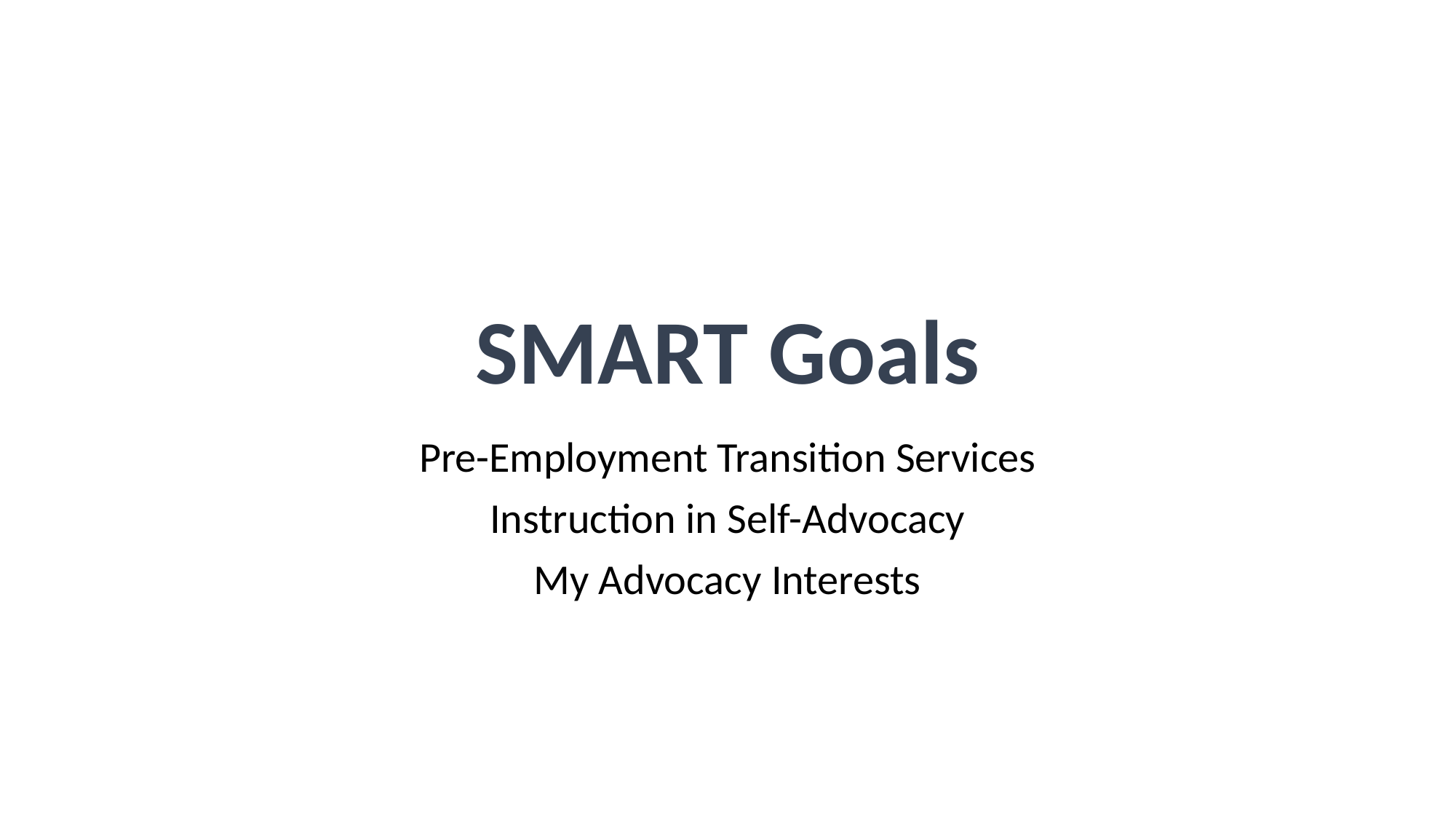

# SMART Goals
Pre-Employment Transition Services
Instruction in Self-Advocacy
My Advocacy Interests